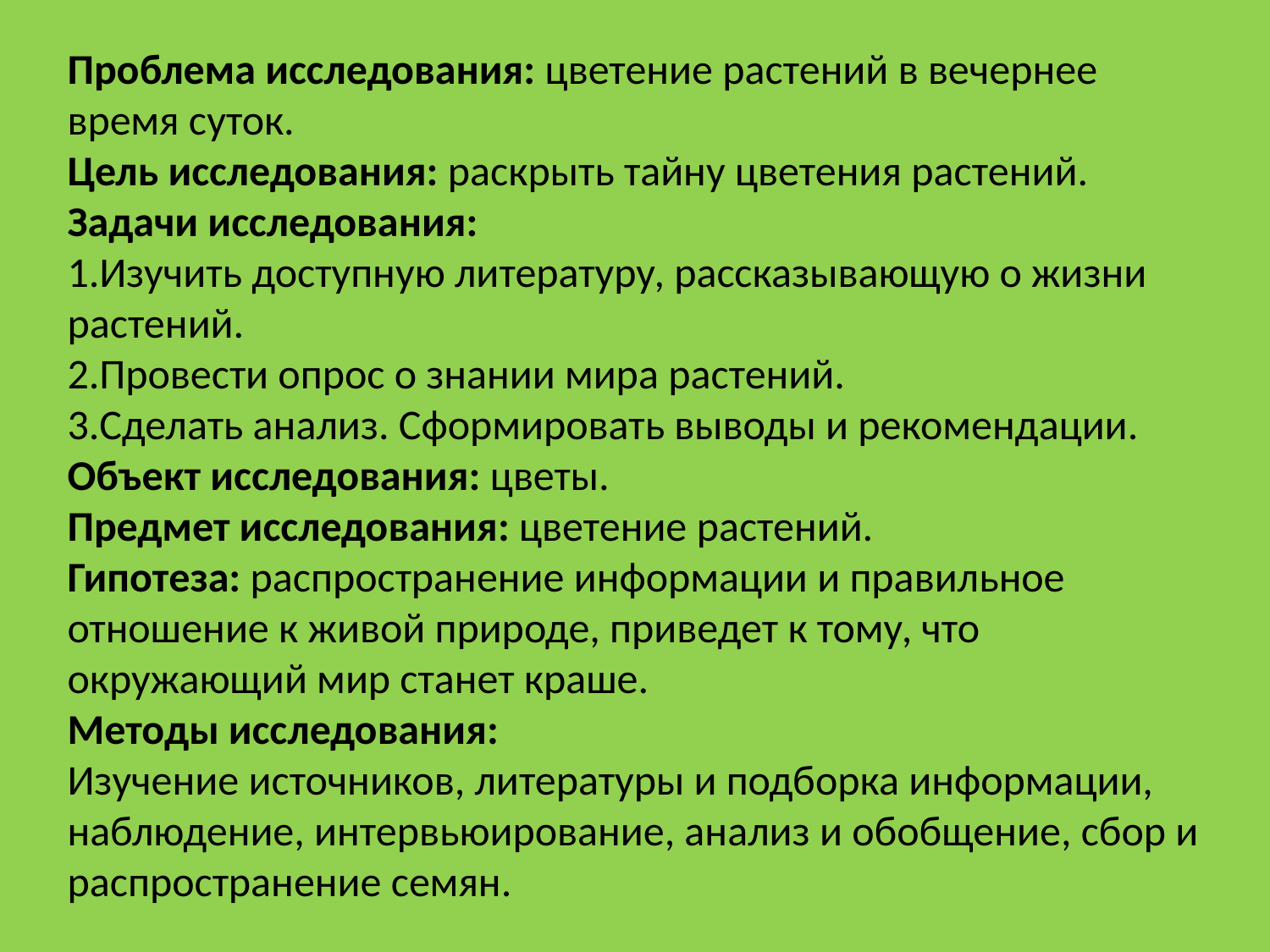

Проблема исследования: цветение растений в вечернее время суток.
Цель исследования: раскрыть тайну цветения растений.
Задачи исследования:
1.Изучить доступную литературу, рассказывающую о жизни растений.
2.Провести опрос о знании мира растений.
3.Сделать анализ. Сформировать выводы и рекомендации.
Объект исследования: цветы.
Предмет исследования: цветение растений.
Гипотеза: распространение информации и правильное отношение к живой природе, приведет к тому, что окружающий мир станет краше.
Методы исследования:
Изучение источников, литературы и подборка информации, наблюдение, интервьюирование, анализ и обобщение, сбор и распространение семян.

#